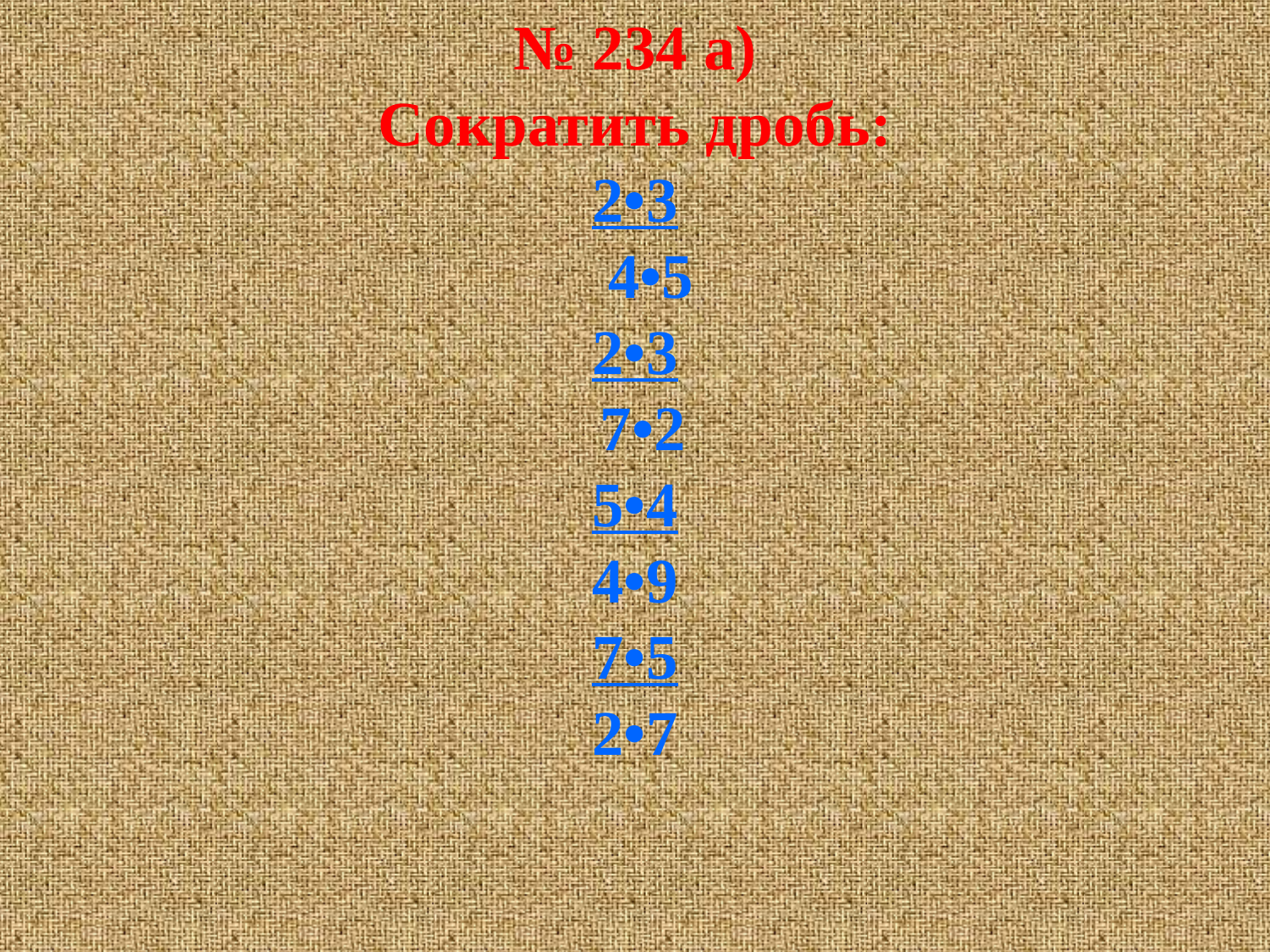

# № 234 а) Сократить дробь: 2•3 4•5 2•3 7•2 5•4 4•9 7•5 2•7
21